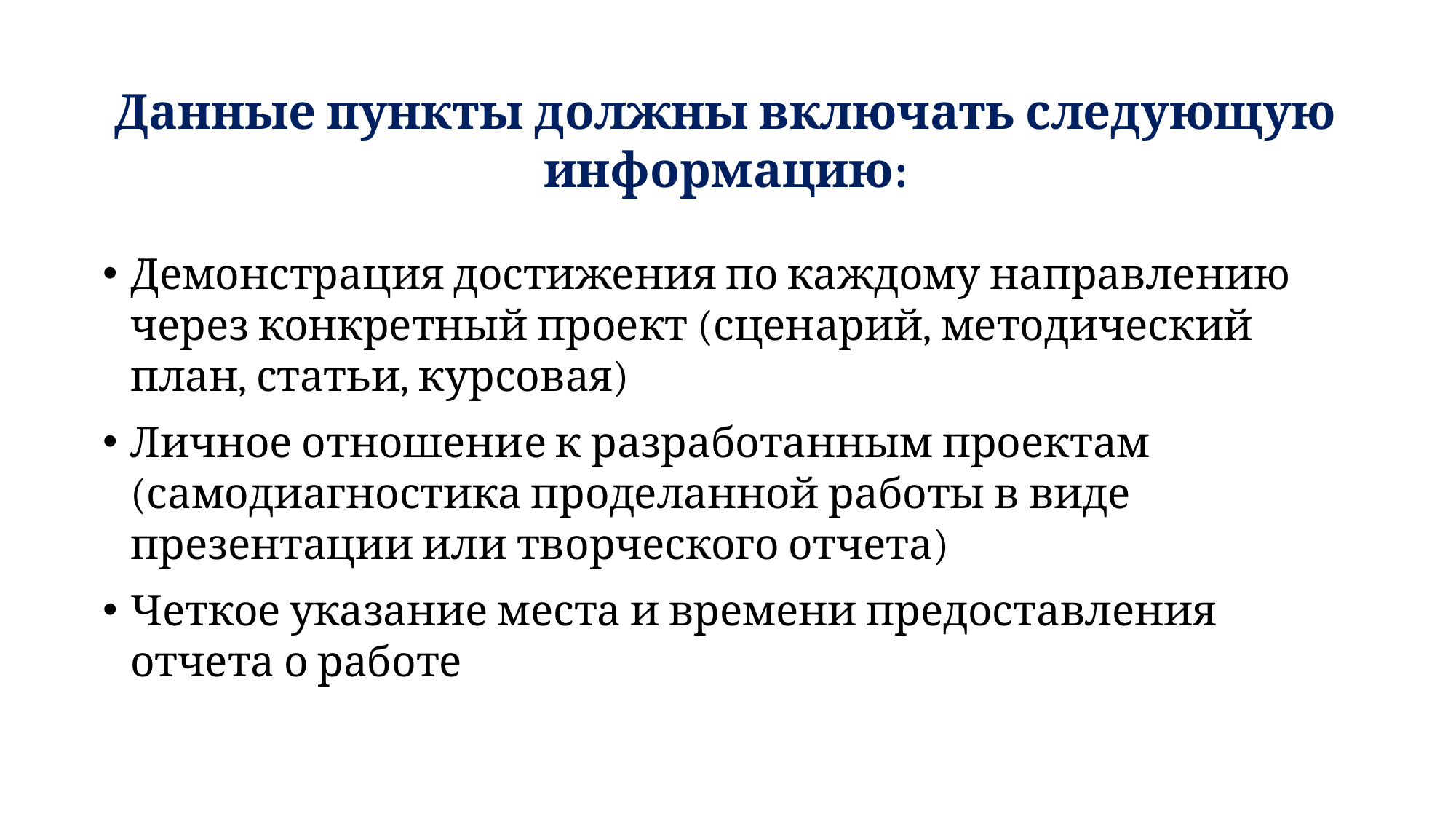

Данные пункты должны включать следующую информацию:
Демонстрация достижения по каждому направлению через конкретный проект (сценарий, методический план, статьи, курсовая)
Личное отношение к разработанным проектам (самодиагностика проделанной работы в виде презентации или творческого отчета)
Четкое указание места и времени предоставления отчета о работе